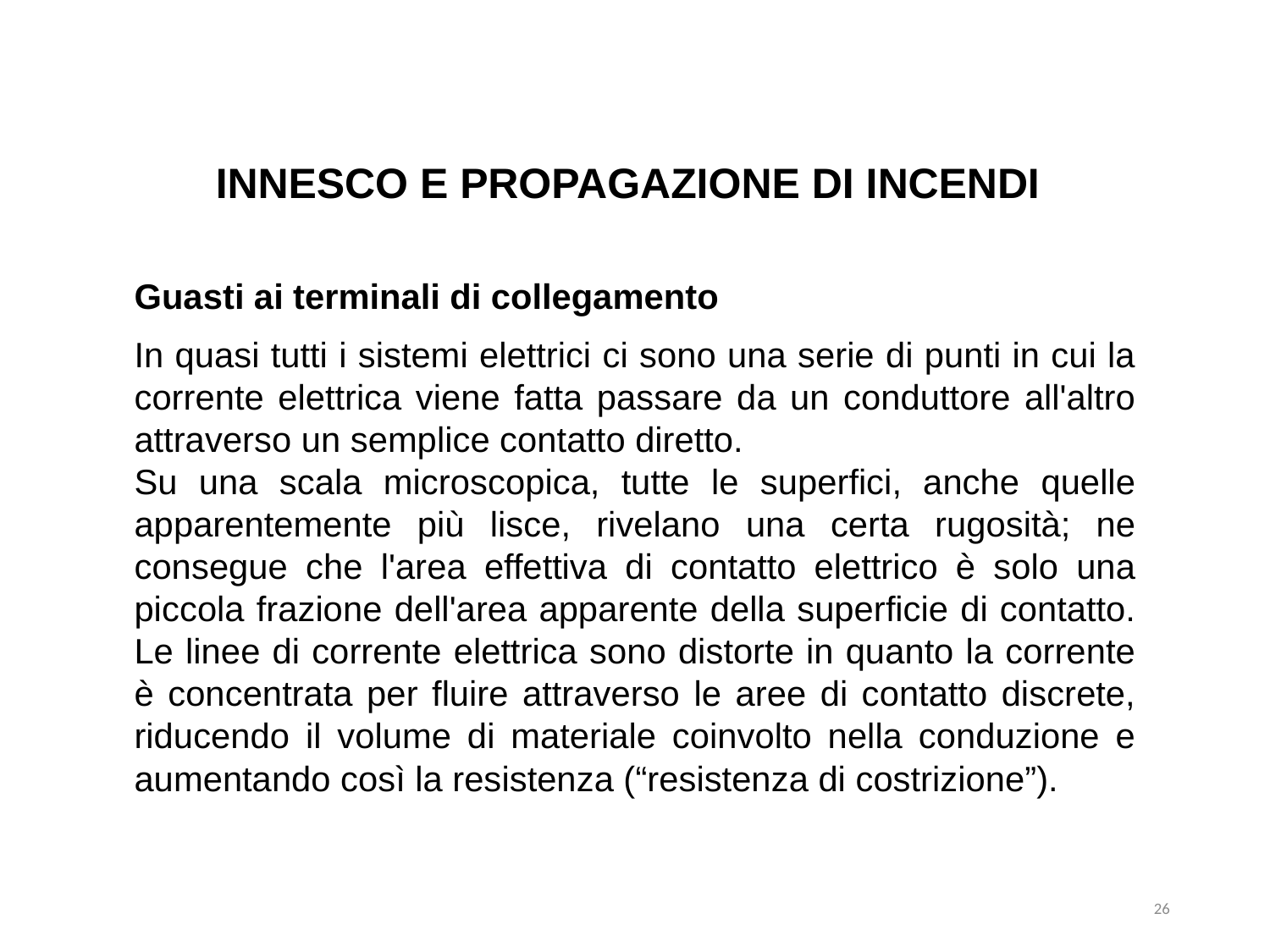

INNESCO E PROPAGAZIONE DI INCENDI
Guasti ai terminali di collegamento
In quasi tutti i sistemi elettrici ci sono una serie di punti in cui la corrente elettrica viene fatta passare da un conduttore all'altro attraverso un semplice contatto diretto.
Su una scala microscopica, tutte le superfici, anche quelle apparentemente più lisce, rivelano una certa rugosità; ne consegue che l'area effettiva di contatto elettrico è solo una piccola frazione dell'area apparente della superficie di contatto. Le linee di corrente elettrica sono distorte in quanto la corrente è concentrata per fluire attraverso le aree di contatto discrete, riducendo il volume di materiale coinvolto nella conduzione e aumentando così la resistenza (“resistenza di costrizione”).
26